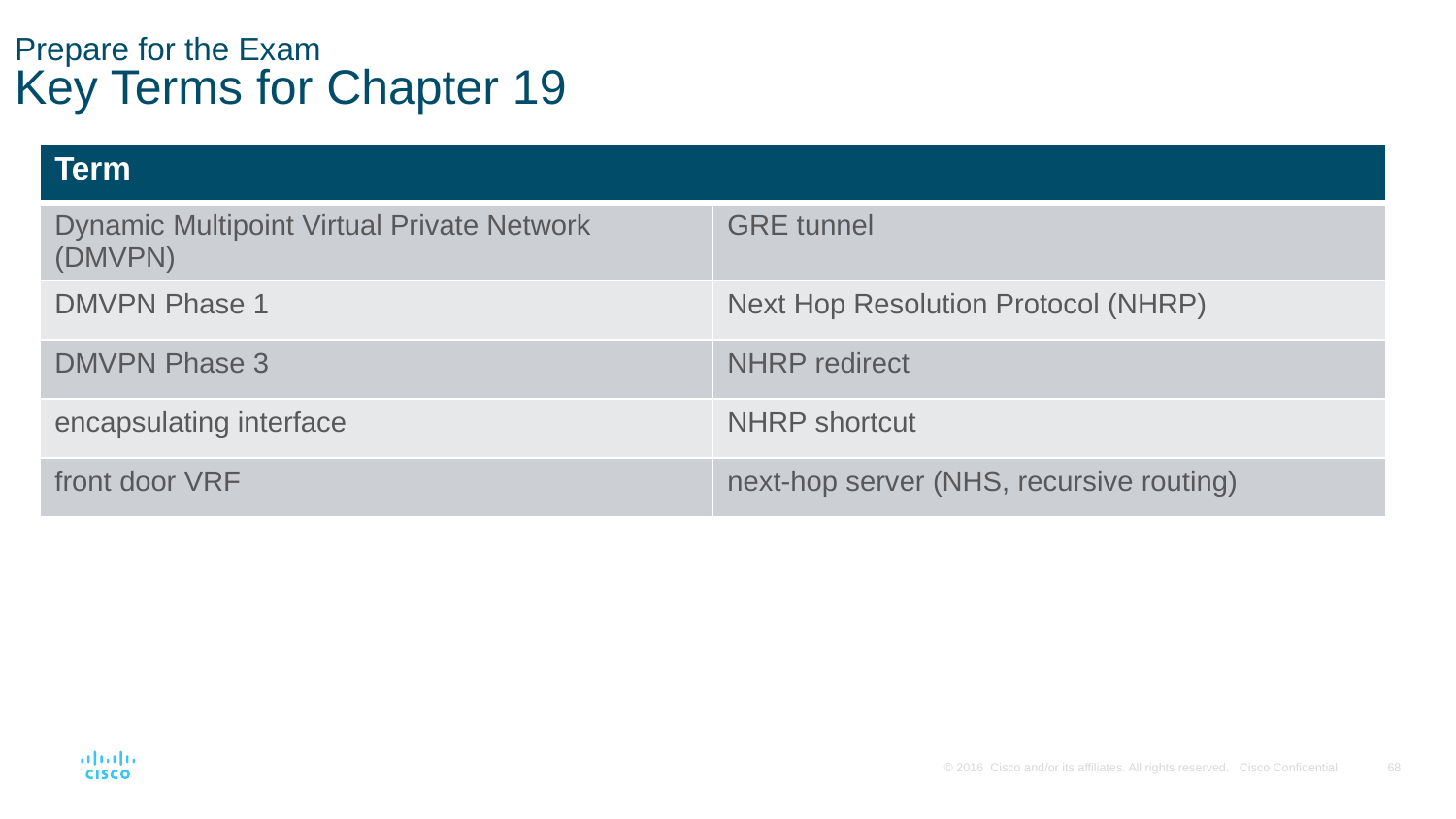

# Prepare for the Exam Key Terms for Chapter 19
| Term |  |
| --- | --- |
| Dynamic Multipoint Virtual Private Network (DMVPN) | GRE tunnel |
| DMVPN Phase 1 | Next Hop Resolution Protocol (NHRP) |
| DMVPN Phase 3 | NHRP redirect |
| encapsulating interface | NHRP shortcut |
| front door VRF | next-hop server (NHS, recursive routing) |